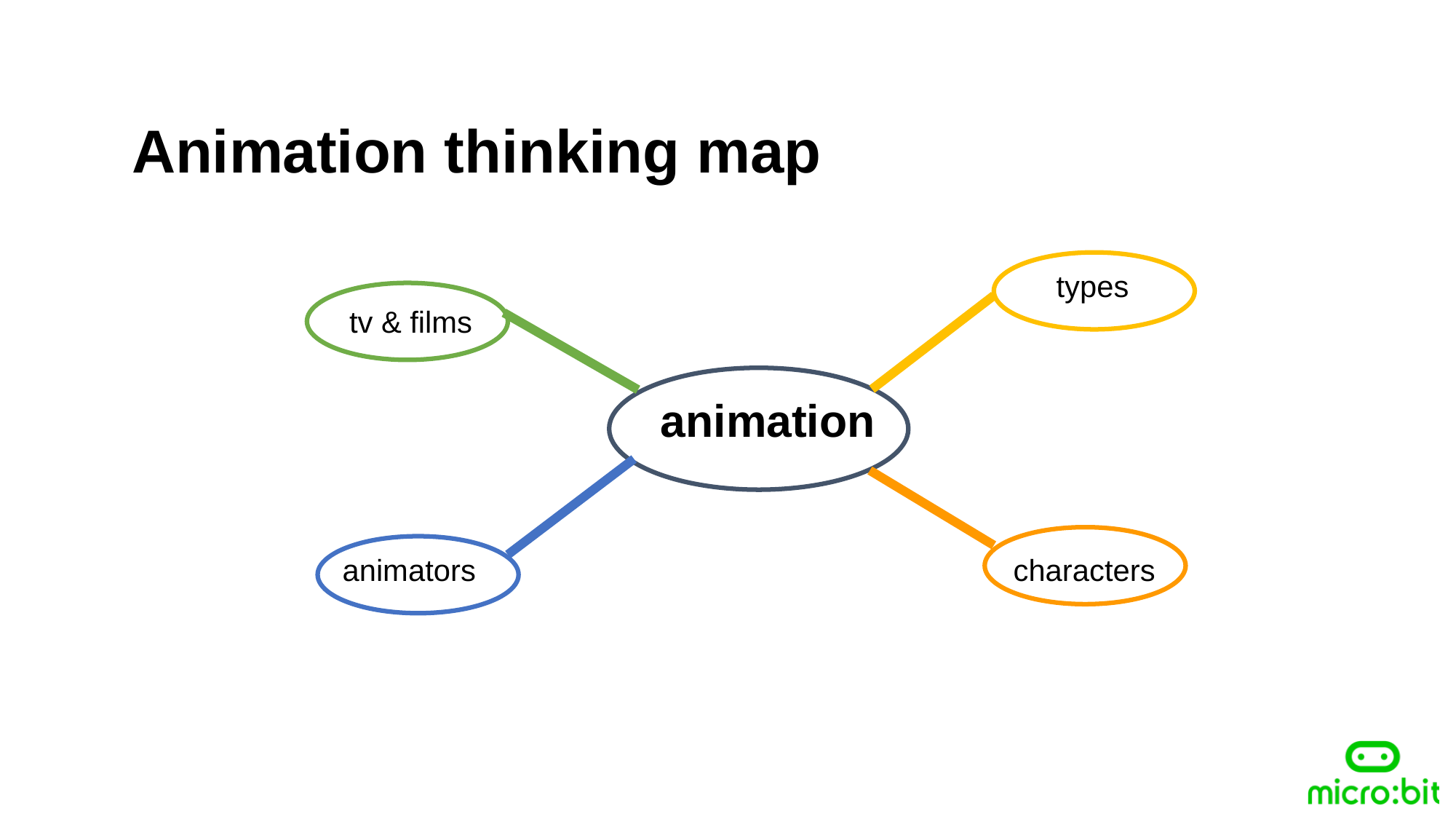

Animation thinking map

types

tv & films

animation

animators
characters